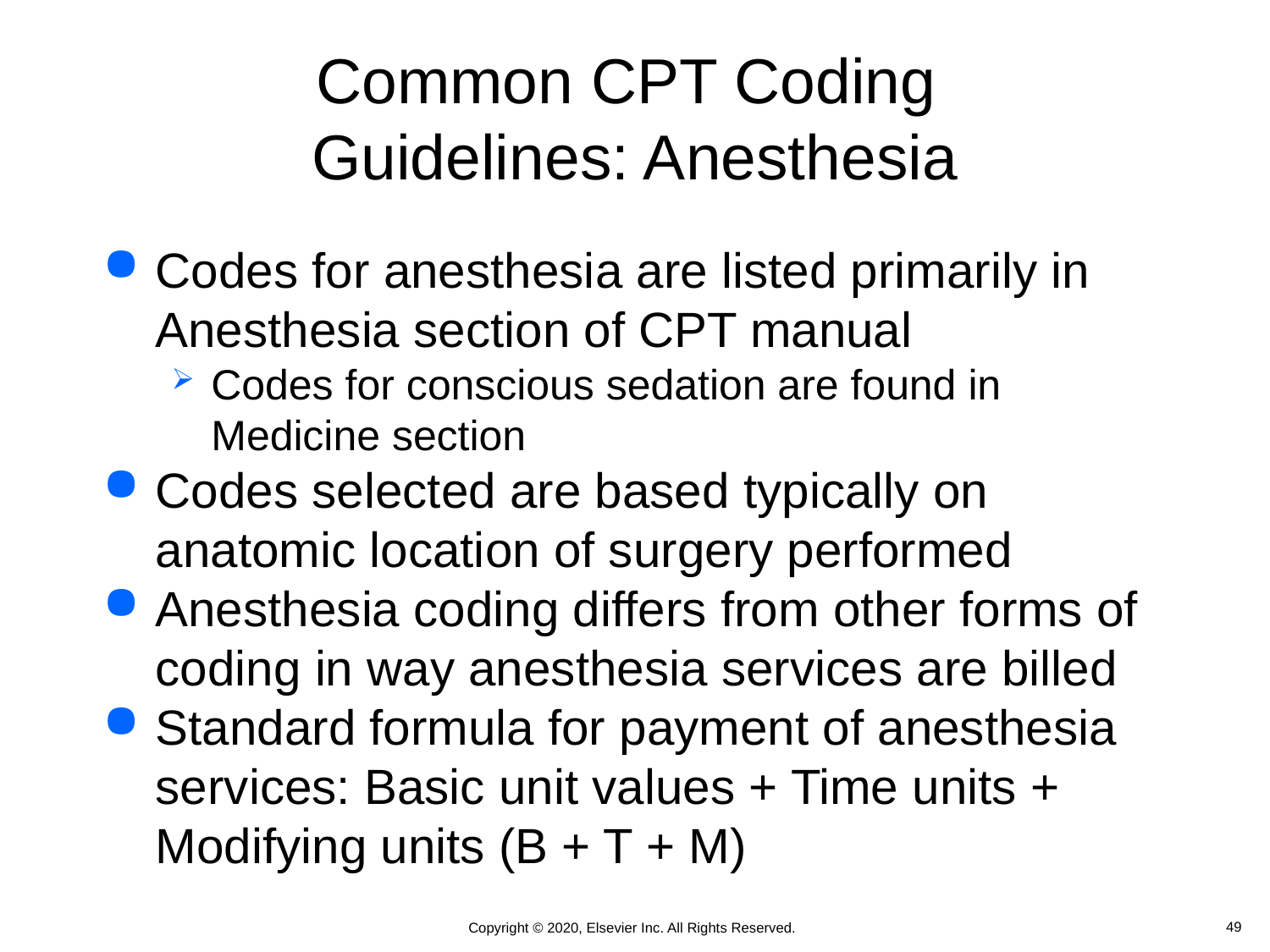

# Common CPT Coding Guidelines: Anesthesia
Codes for anesthesia are listed primarily in Anesthesia section of CPT manual
Codes for conscious sedation are found in Medicine section
Codes selected are based typically on anatomic location of surgery performed
Anesthesia coding differs from other forms of coding in way anesthesia services are billed
Standard formula for payment of anesthesia services: Basic unit values + Time units + Modifying units (B + T + M)
 49